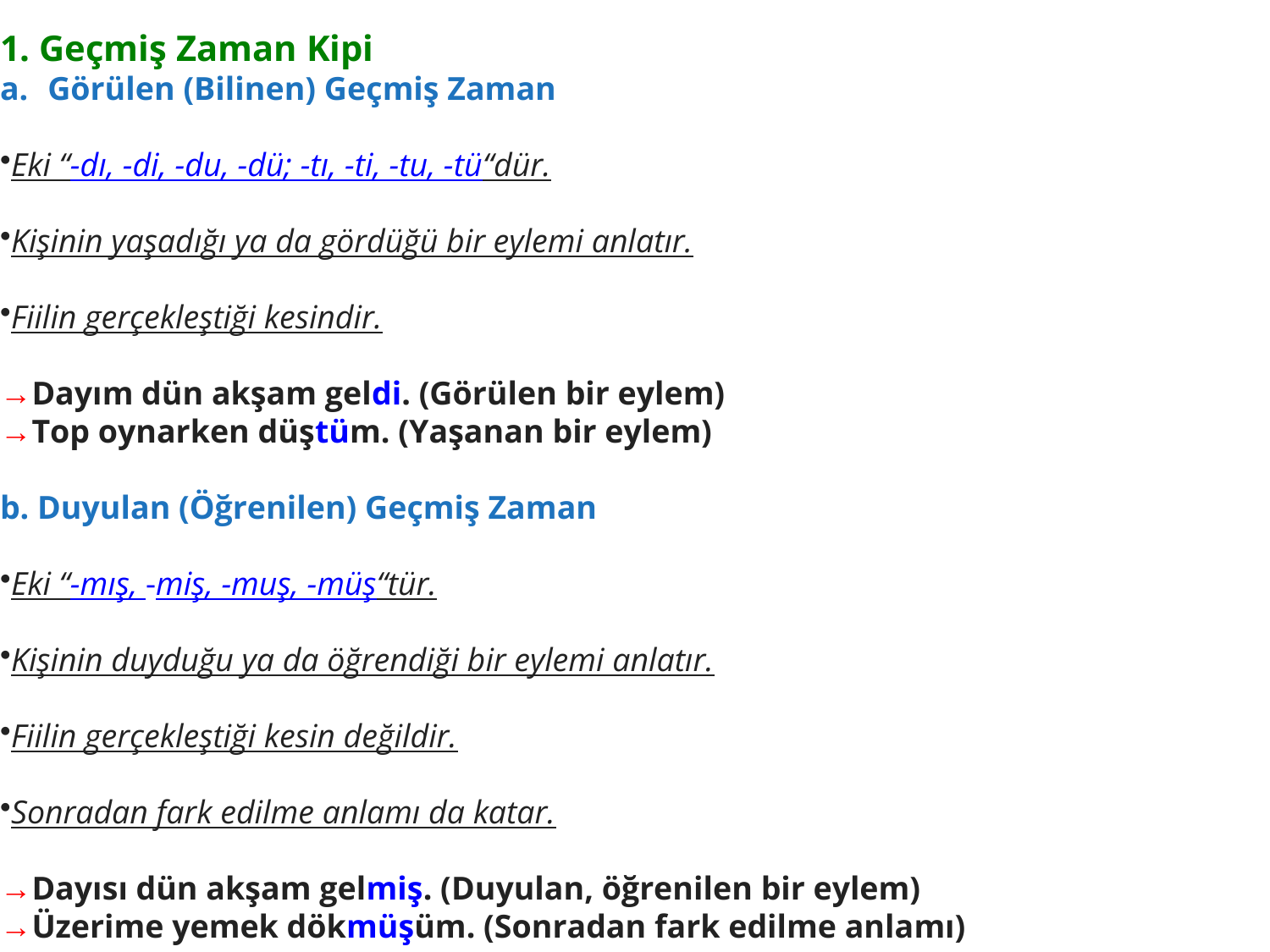

1. Geçmiş Zaman Kipi
Görülen (Bilinen) Geçmiş Zaman

Eki “-dı, -di, -du, -dü; -tı, -ti, -tu, -tü“dür.

Kişinin yaşadığı ya da gördüğü bir eylemi anlatır.

Fiilin gerçekleştiği kesindir.

→Dayım dün akşam geldi. (Görülen bir eylem)
→Top oynarken düştüm. (Yaşanan bir eylem)

b. Duyulan (Öğrenilen) Geçmiş Zaman

Eki “-mış, -miş, -muş, -müş“tür.

Kişinin duyduğu ya da öğrendiği bir eylemi anlatır.

Fiilin gerçekleştiği kesin değildir.

Sonradan fark edilme anlamı da katar.

→Dayısı dün akşam gelmiş. (Duyulan, öğrenilen bir eylem)
→Üzerime yemek dökmüşüm. (Sonradan fark edilme anlamı)